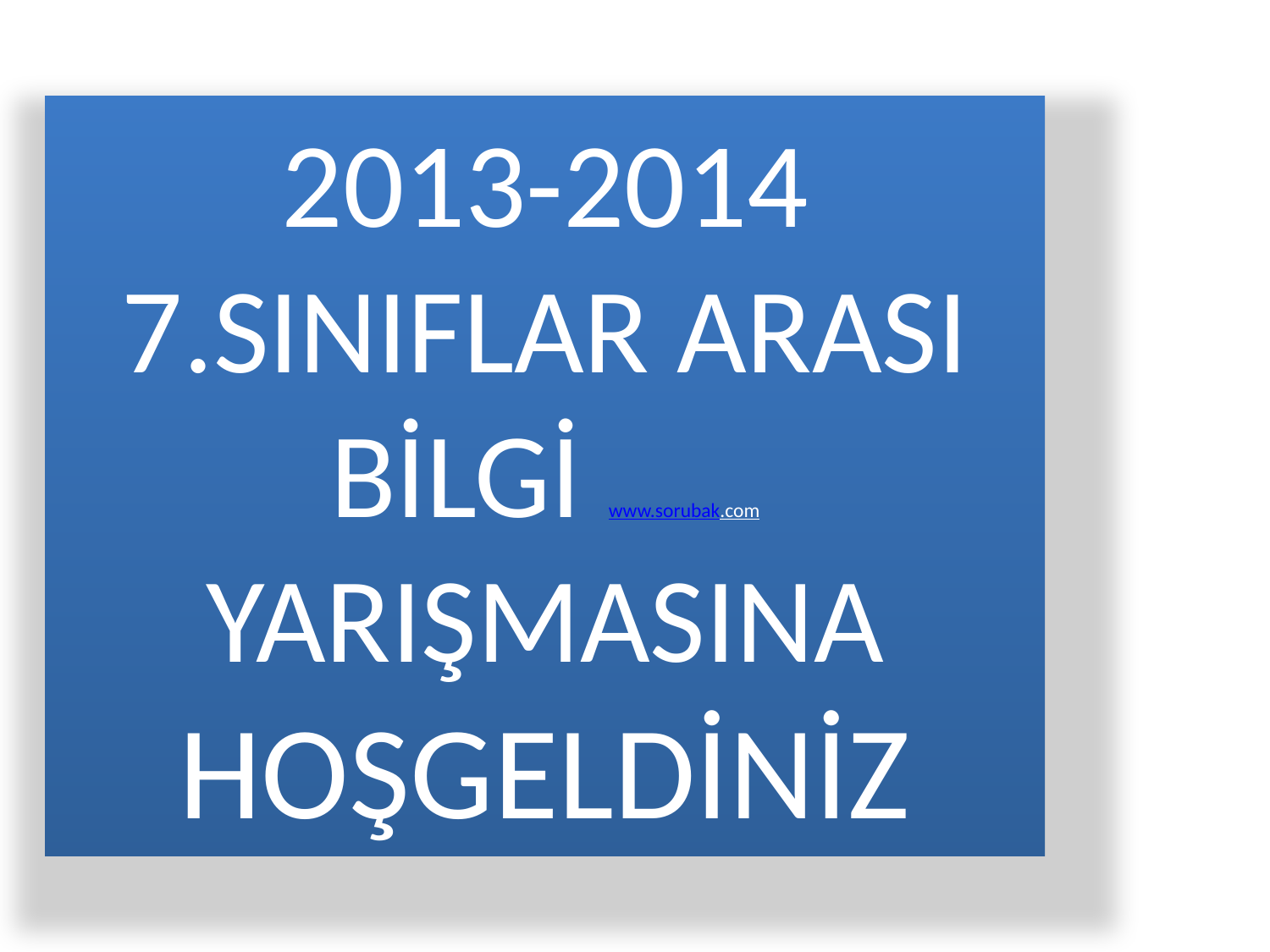

# 2013-2014 7.SINIFLAR ARASI BİLGİ www.sorubak.com YARIŞMASINA HOŞGELDİNİZ